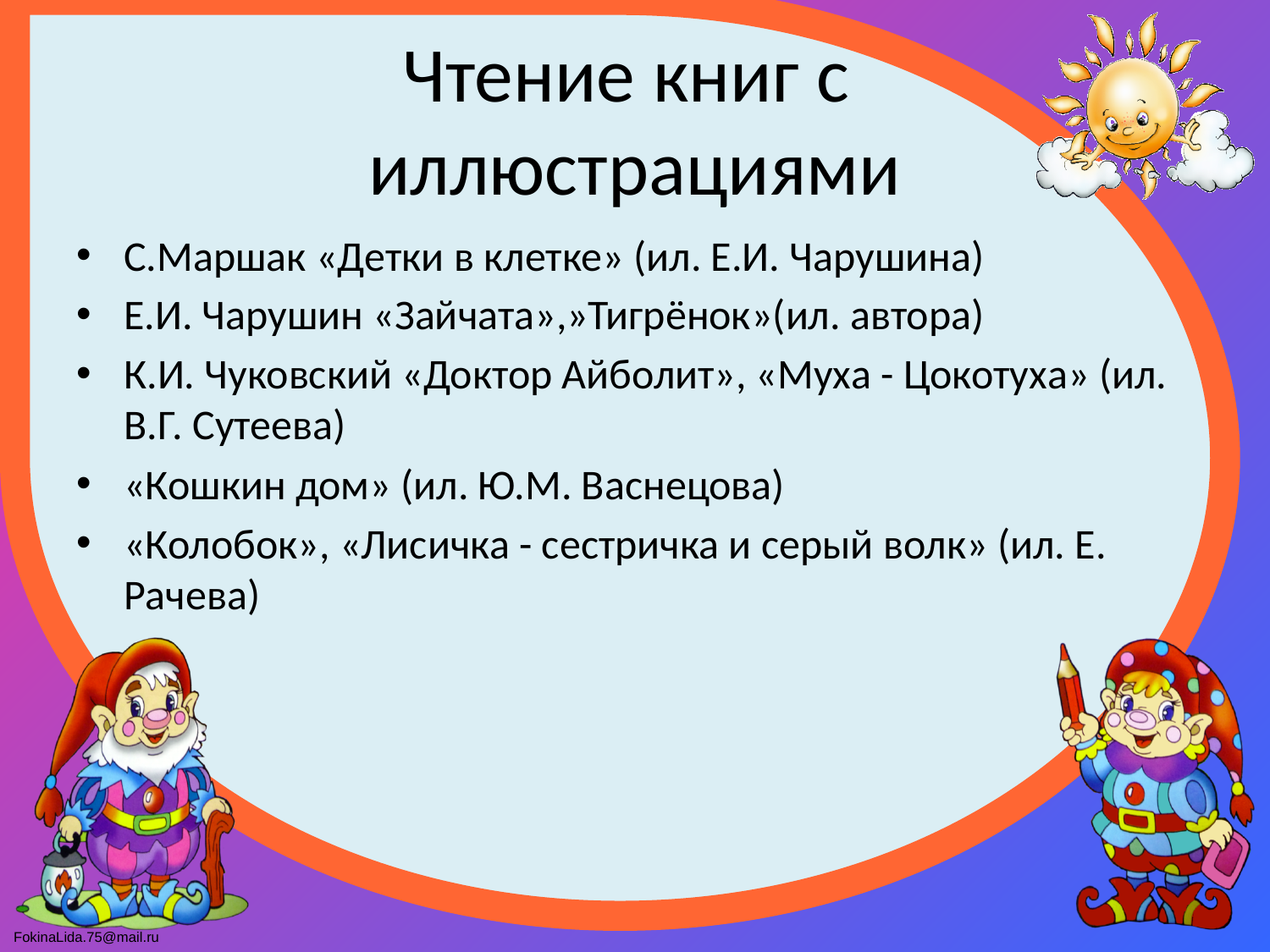

# Чтение книг с иллюстрациями
С.Маршак «Детки в клетке» (ил. Е.И. Чарушина)
Е.И. Чарушин «Зайчата»,»Тигрёнок»(ил. автора)
К.И. Чуковский «Доктор Айболит», «Муха - Цокотуха» (ил. В.Г. Сутеева)
«Кошкин дом» (ил. Ю.М. Васнецова)
«Колобок», «Лисичка - сестричка и серый волк» (ил. Е. Рачева)